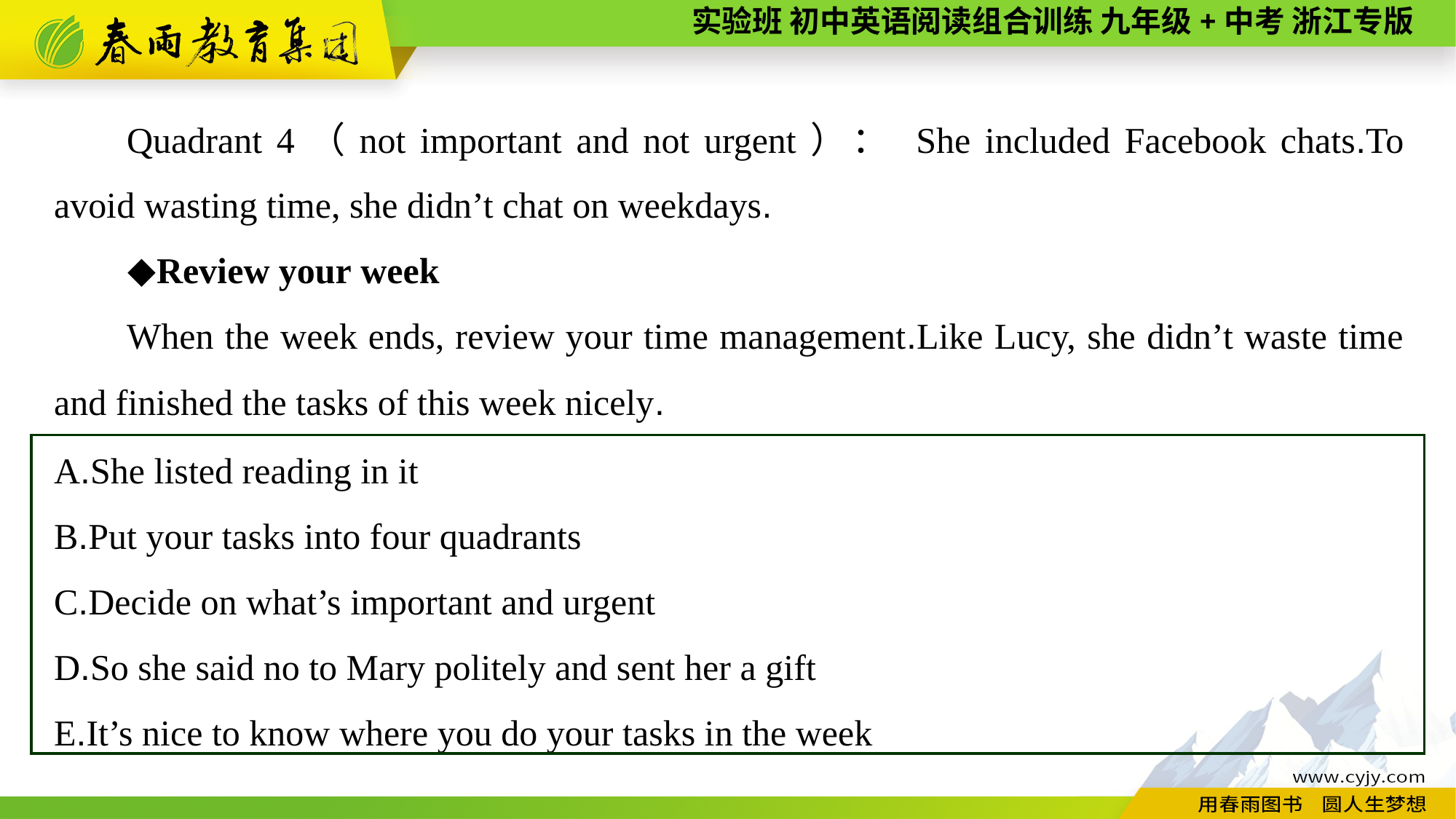

Quadrant 4（not important and not urgent）： She included Facebook chats.To avoid wasting time, she didn’t chat on weekdays.
◆Review your week
When the week ends, review your time management.Like Lucy, she didn’t waste time and finished the tasks of this week nicely.
A.She listed reading in it
B.Put your tasks into four quadrants
C.Decide on what’s important and urgent
D.So she said no to Mary politely and sent her a gift
E.It’s nice to know where you do your tasks in the week